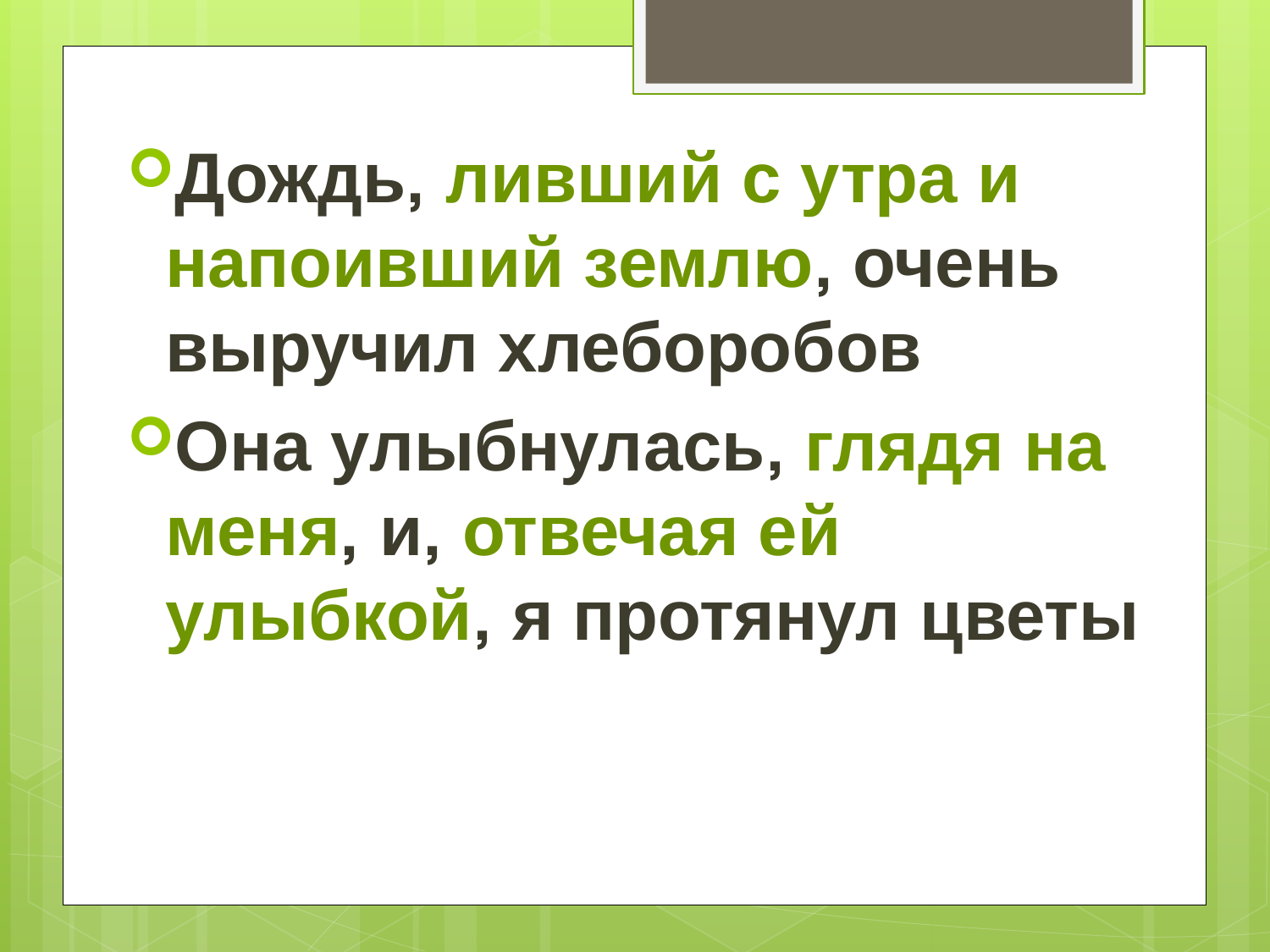

Дождь, ливший с утра и напоивший землю, очень выручил хлеборобов
Она улыбнулась, глядя на меня, и, отвечая ей улыбкой, я протянул цветы